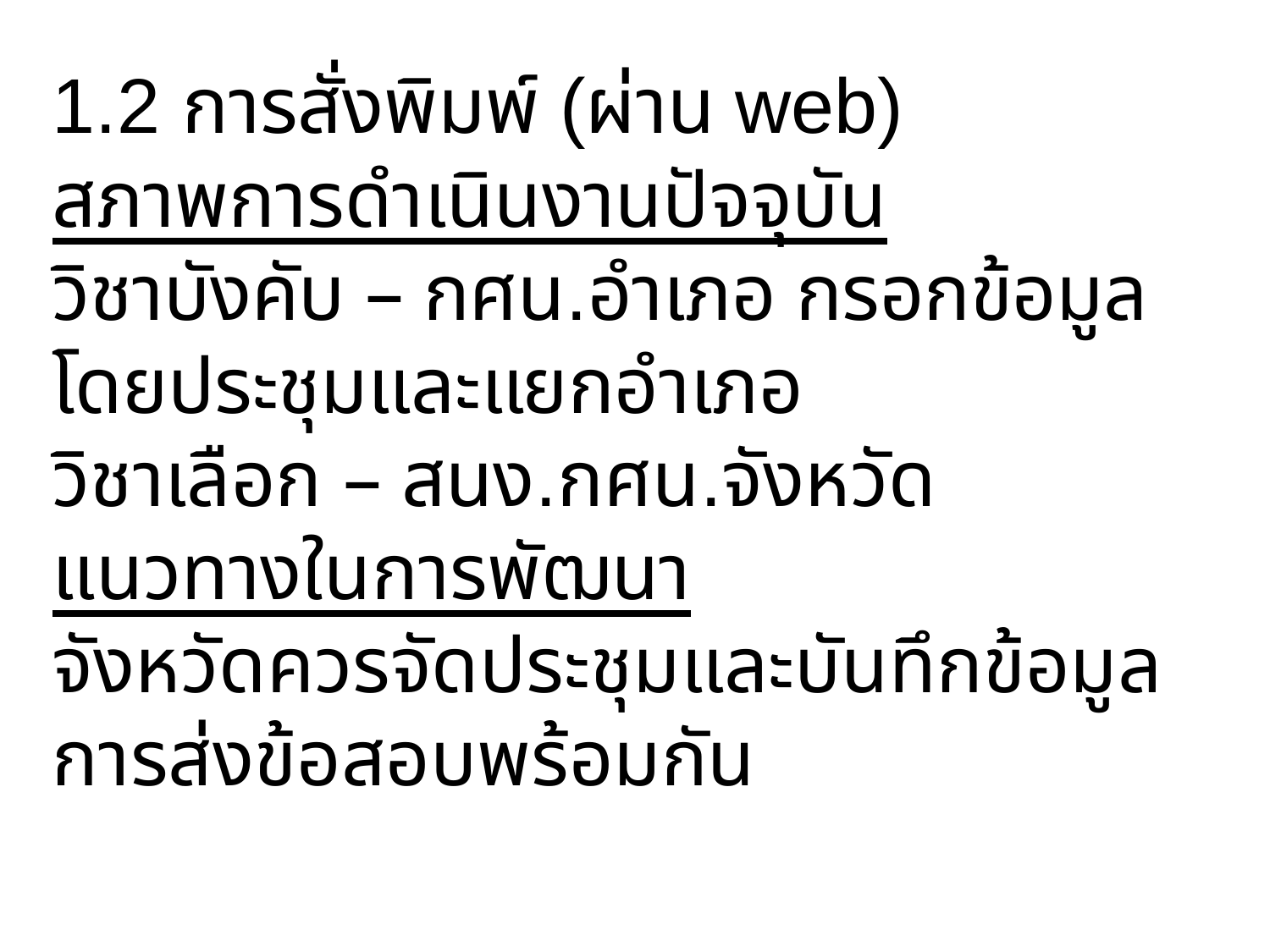

# 1.2 การสั่งพิมพ์ (ผ่าน web) สภาพการดำเนินงานปัจจุบัน วิชาบังคับ – กศน.อำเภอ กรอกข้อมูล โดยประชุมและแยกอำเภอ วิชาเลือก – สนง.กศน.จังหวัด แนวทางในการพัฒนา จังหวัดควรจัดประชุมและบันทึกข้อมูลการส่งข้อสอบพร้อมกัน